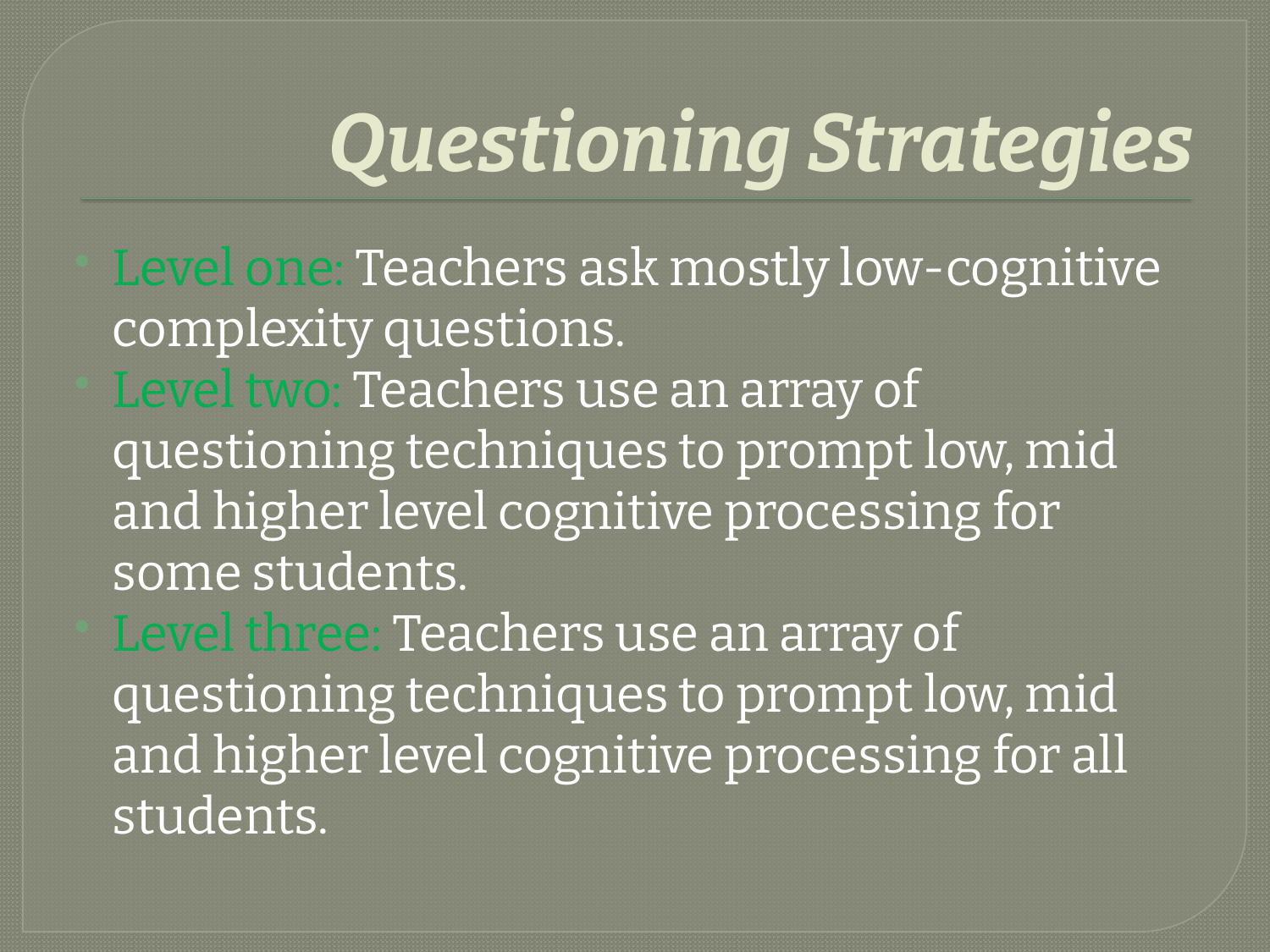

# Questioning Strategies
Level one: Teachers ask mostly low-cognitive complexity questions.
Level two: Teachers use an array of questioning techniques to prompt low, mid and higher level cognitive processing for some students.
Level three: Teachers use an array of questioning techniques to prompt low, mid and higher level cognitive processing for all students.